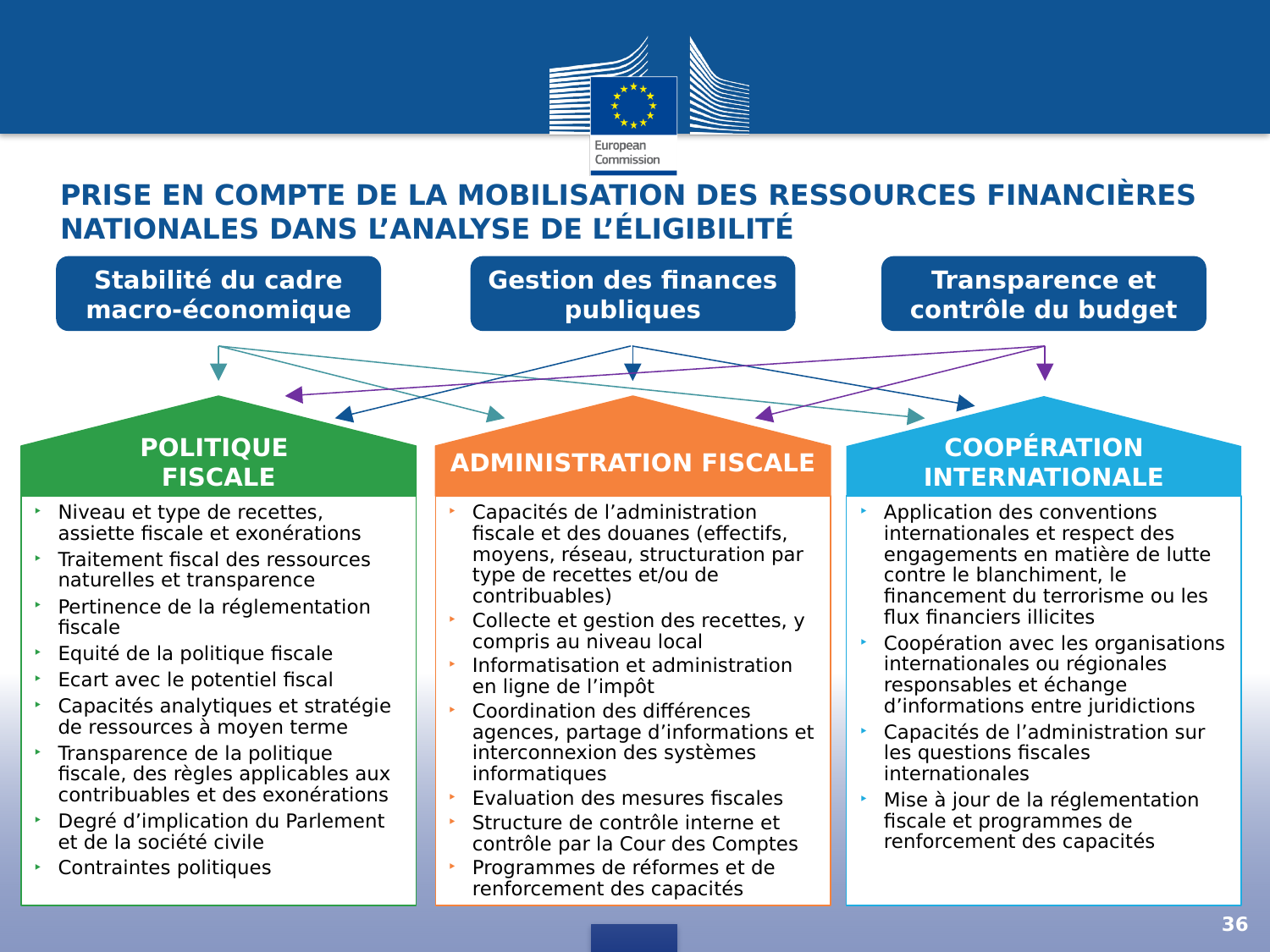

Prise en compte de la Mobilisation des Ressources Financières Nationales dans l’analyse de l’éligibilité

Stabilité du cadre macro-économique

Gestion des finances publiques

Transparence et contrôle du budget
Politique
fiscale
Administration fiscale
Coopération internationale

Niveau et type de recettes, assiette fiscale et exonérations
Traitement fiscal des ressources naturelles et transparence
Pertinence de la réglementation fiscale
Equité de la politique fiscale
Ecart avec le potentiel fiscal
Capacités analytiques et stratégie de ressources à moyen terme
Transparence de la politique fiscale, des règles applicables aux contribuables et des exonérations
Degré d’implication du Parlement et de la société civile
Contraintes politiques
Capacités de l’administration fiscale et des douanes (effectifs, moyens, réseau, structuration par type de recettes et/ou de contribuables)
Collecte et gestion des recettes, y compris au niveau local
Informatisation et administration en ligne de l’impôt
Coordination des différences agences, partage d’informations et interconnexion des systèmes informatiques
Evaluation des mesures fiscales
Structure de contrôle interne et contrôle par la Cour des Comptes
Programmes de réformes et de renforcement des capacités
Application des conventions internationales et respect des engagements en matière de lutte contre le blanchiment, le financement du terrorisme ou les flux financiers illicites
Coopération avec les organisations internationales ou régionales  responsables et échange d’informations entre juridictions
Capacités de l’administration sur les questions fiscales internationales
Mise à jour de la réglementation fiscale et programmes de renforcement des capacités

36